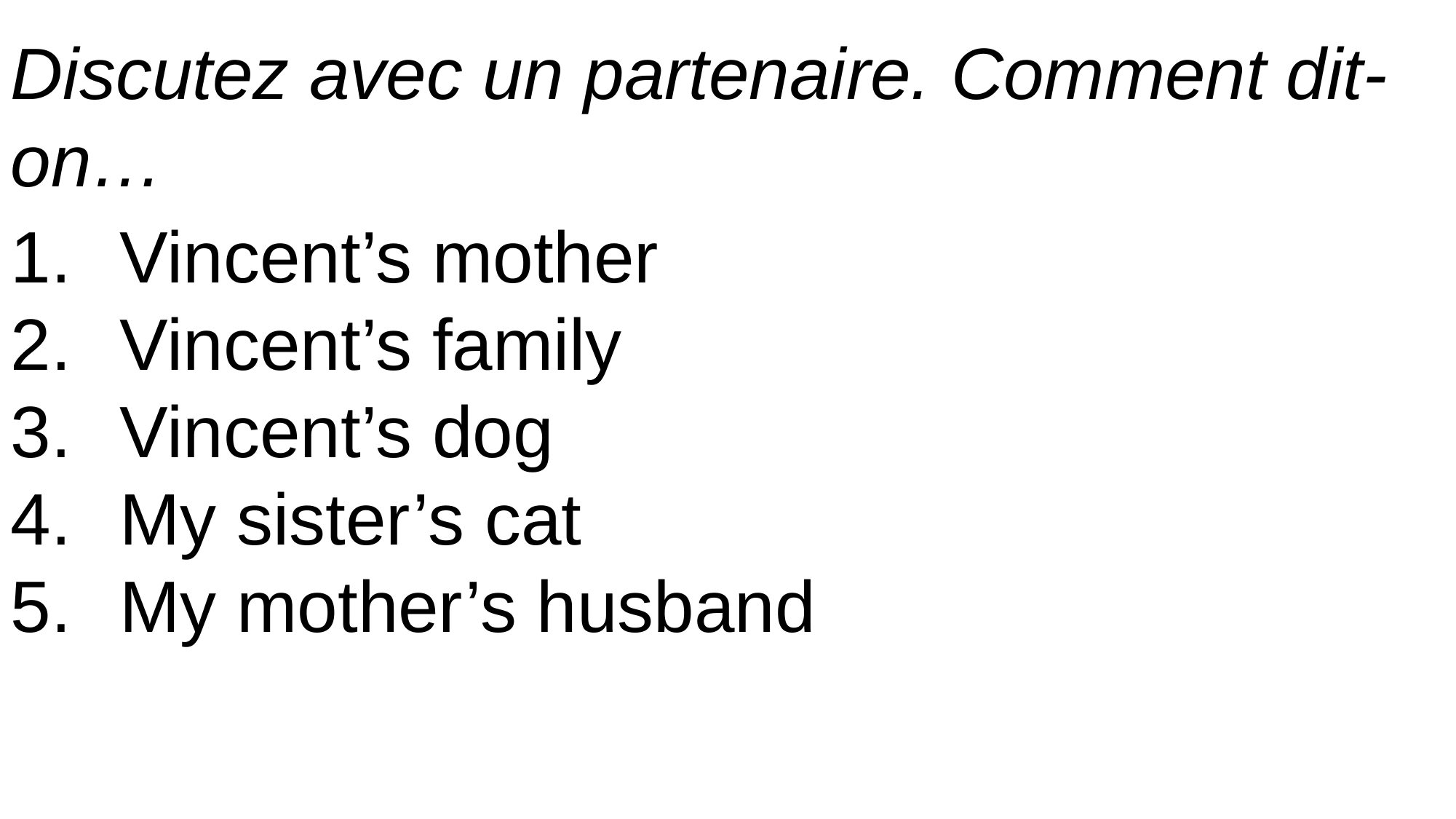

Discutez avec un partenaire. Comment dit-on…
Vincent’s mother
Vincent’s family
Vincent’s dog
My sister’s cat
My mother’s husband